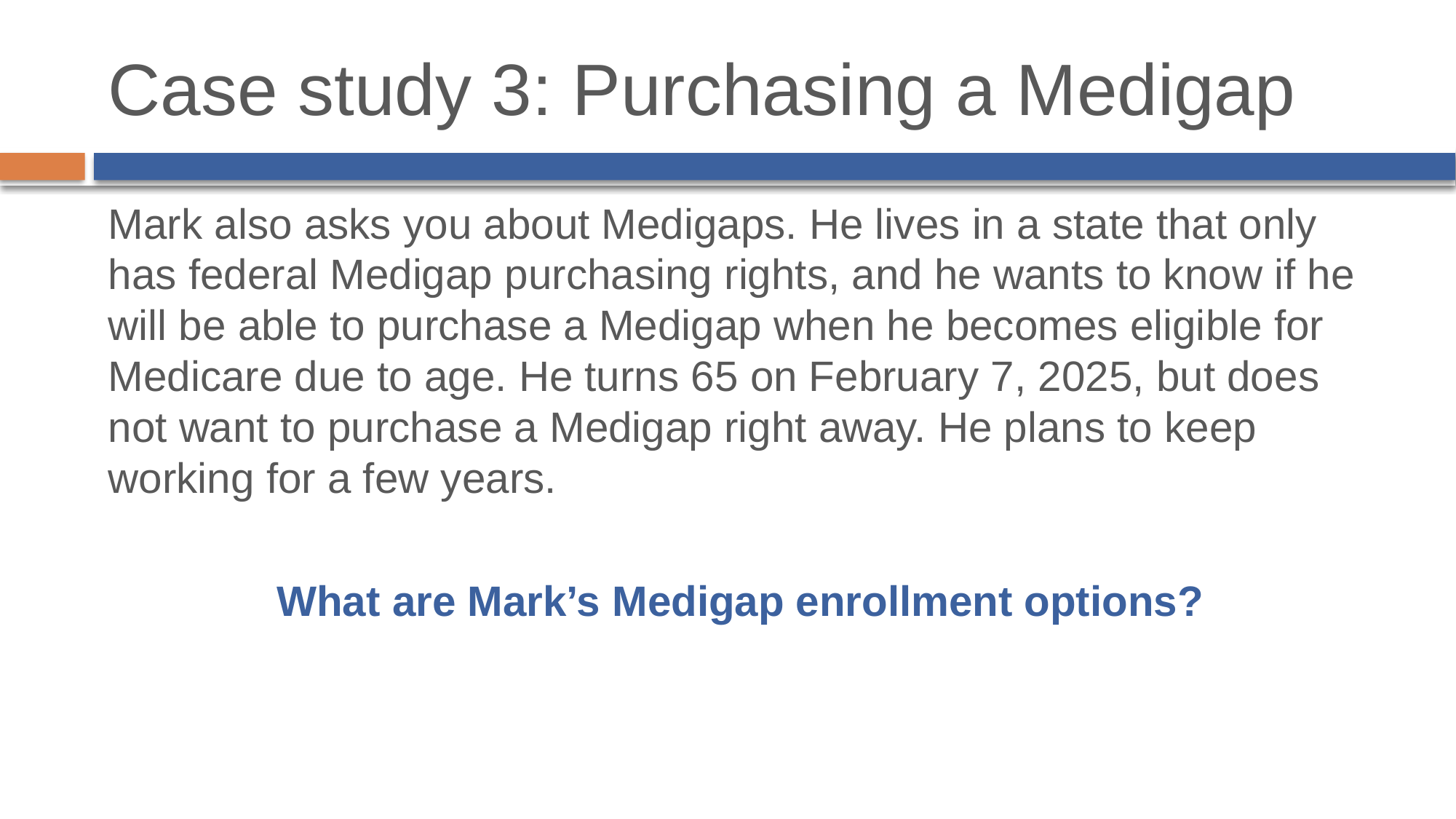

# Case study 3: Purchasing a Medigap
Mark also asks you about Medigaps. He lives in a state that only has federal Medigap purchasing rights, and he wants to know if he will be able to purchase a Medigap when he becomes eligible for Medicare due to age. He turns 65 on February 7, 2025, but does not want to purchase a Medigap right away. He plans to keep working for a few years.

What are Mark’s Medigap enrollment options?